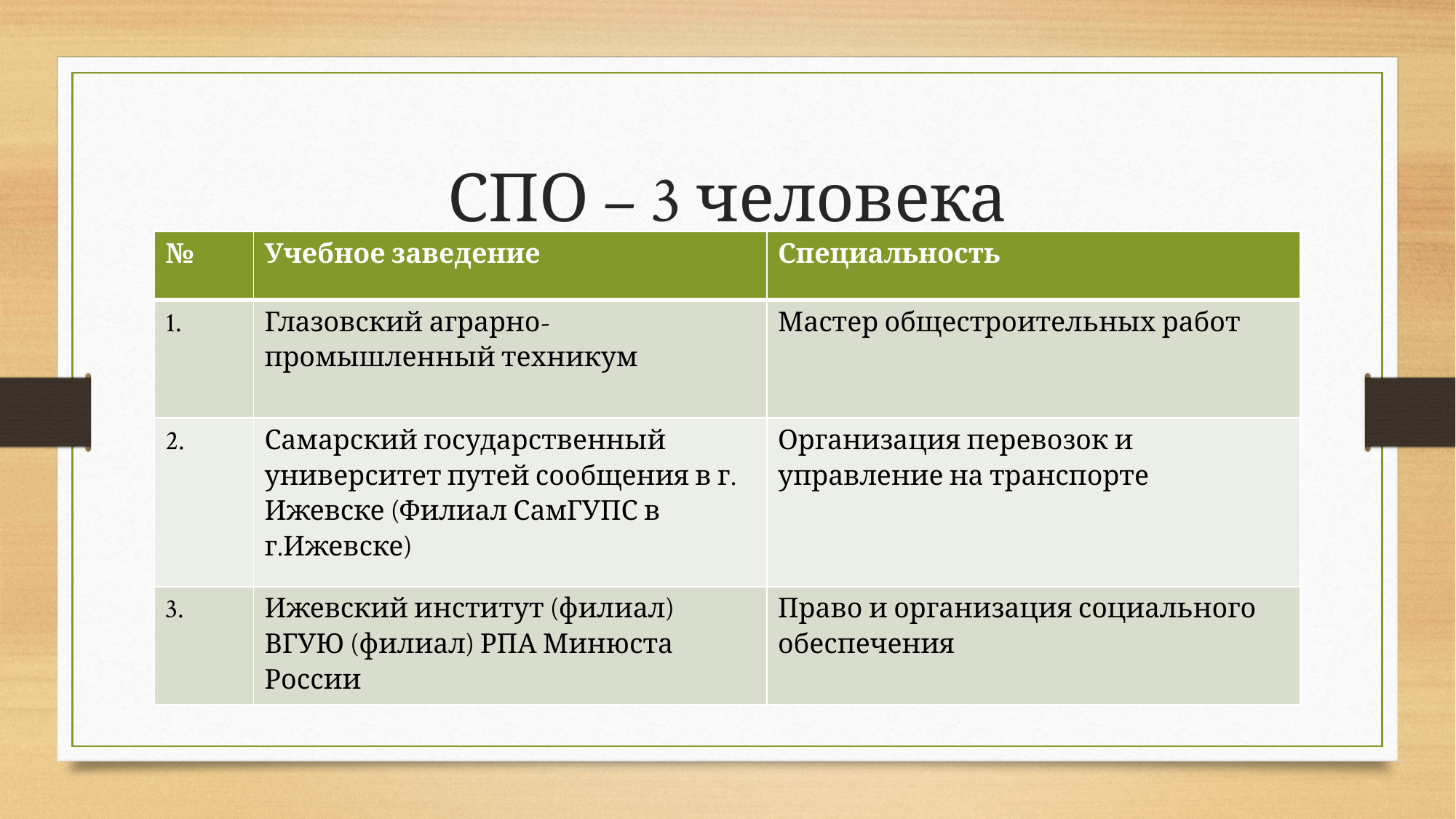

# СПО – 3 человека
| № | Учебное заведение | Специальность |
| --- | --- | --- |
| 1. | Глазовский аграрно-промышленный техникум | Мастер общестроительных работ |
| 2. | Самарский государственный университет путей сообщения в г. Ижевске (Филиал СамГУПС в г.Ижевске) | Организация перевозок и управление на транспорте |
| 3. | Ижевский институт (филиал) ВГУЮ (филиал) РПА Минюста России | Право и организация социального обеспечения |